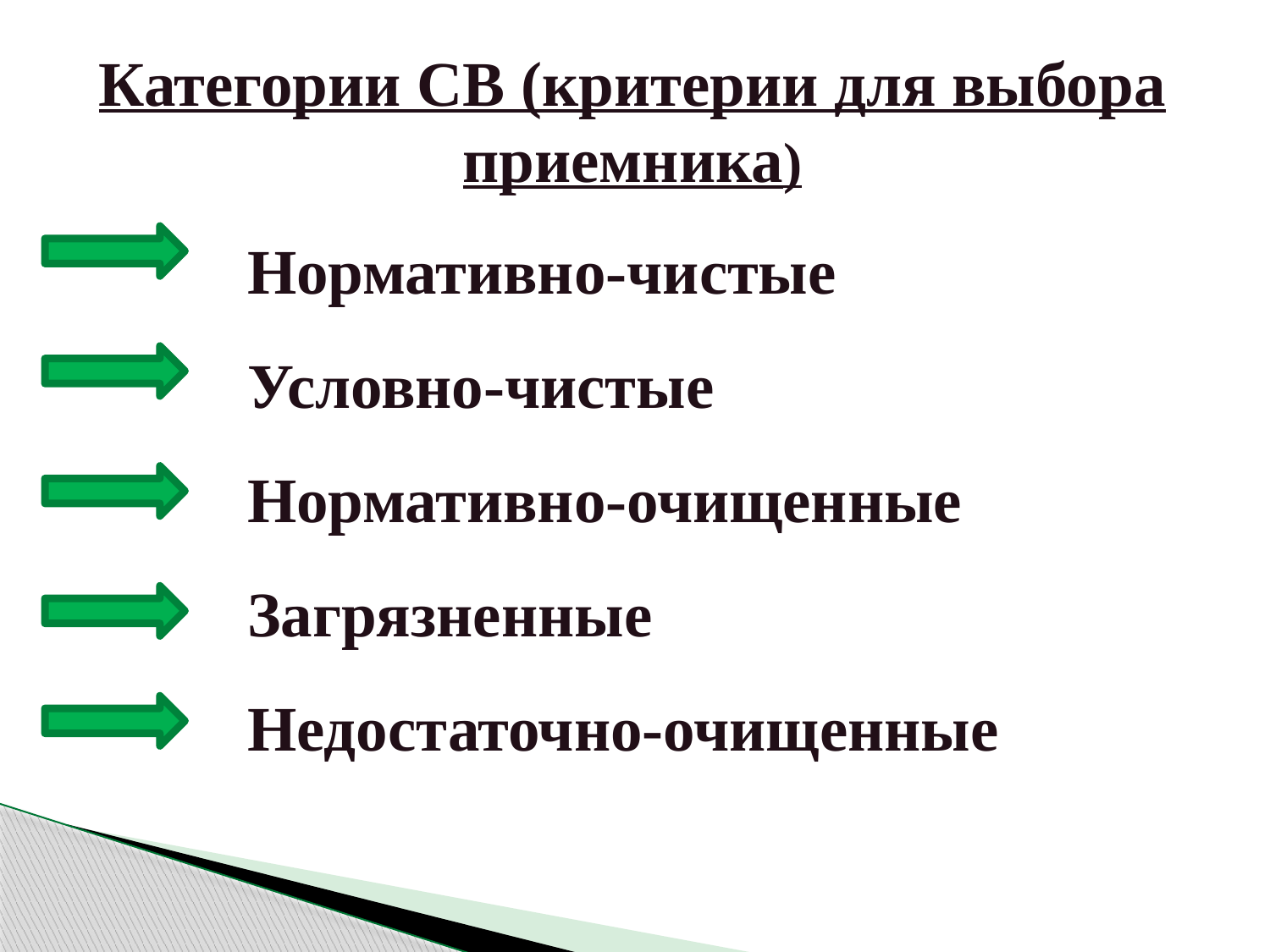

Категории СВ (критерии для выбора приемника)
Нормативно-чистые
Условно-чистые
Нормативно-очищенные
Загрязненные
Недостаточно-очищенные